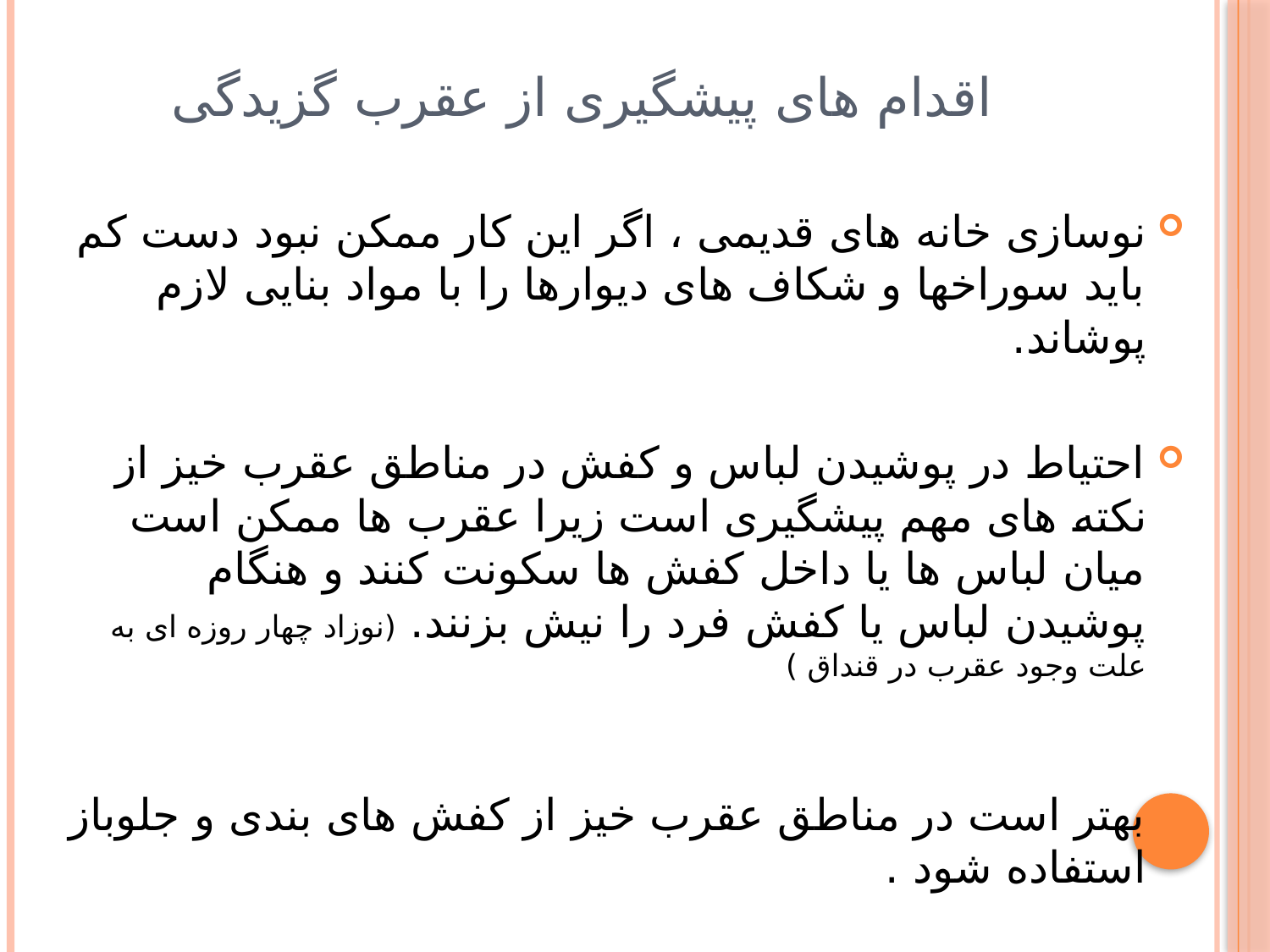

# اقدام های پیشگیری از عقرب گزیدگی
نوسازی خانه های قدیمی ، اگر این کار ممکن نبود دست کم باید سوراخها و شکاف های دیوارها را با مواد بنایی لازم پوشاند.

احتیاط در پوشیدن لباس و کفش در مناطق عقرب خیز از نکته های مهم پیشگیری است زیرا عقرب ها ممکن است میان لباس ها یا داخل کفش ها سکونت کنند و هنگام پوشیدن لباس یا کفش فرد را نیش بزنند. (نوزاد چهار روزه ای به علت وجود عقرب در قنداق )

بهتر است در مناطق عقرب خیز از کفش های بندی و جلوباز استفاده شود .